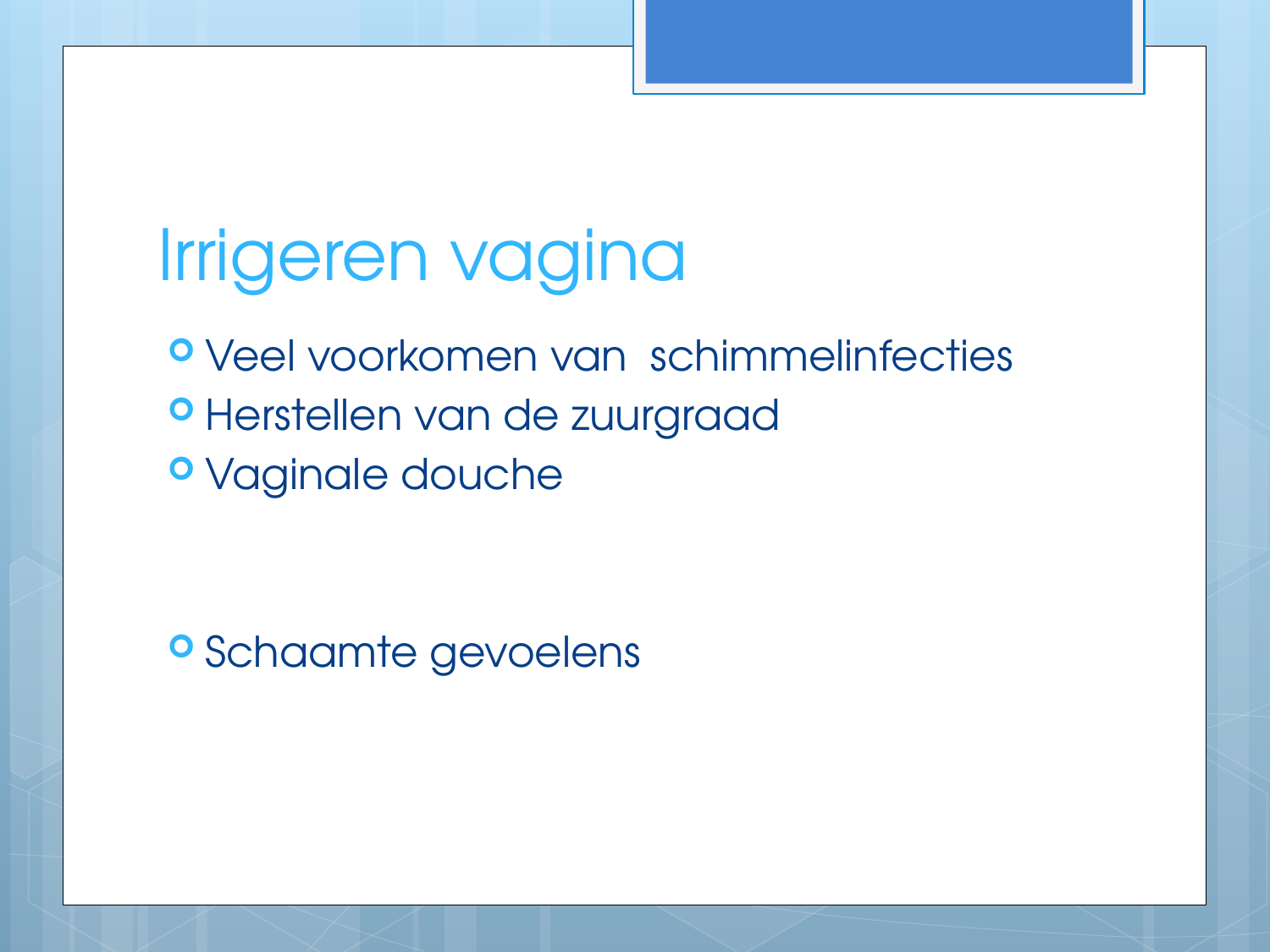

# Irrigeren vagina
Veel voorkomen van  schimmelinfecties
Herstellen van de zuurgraad
Vaginale douche

Schaamte gevoelens